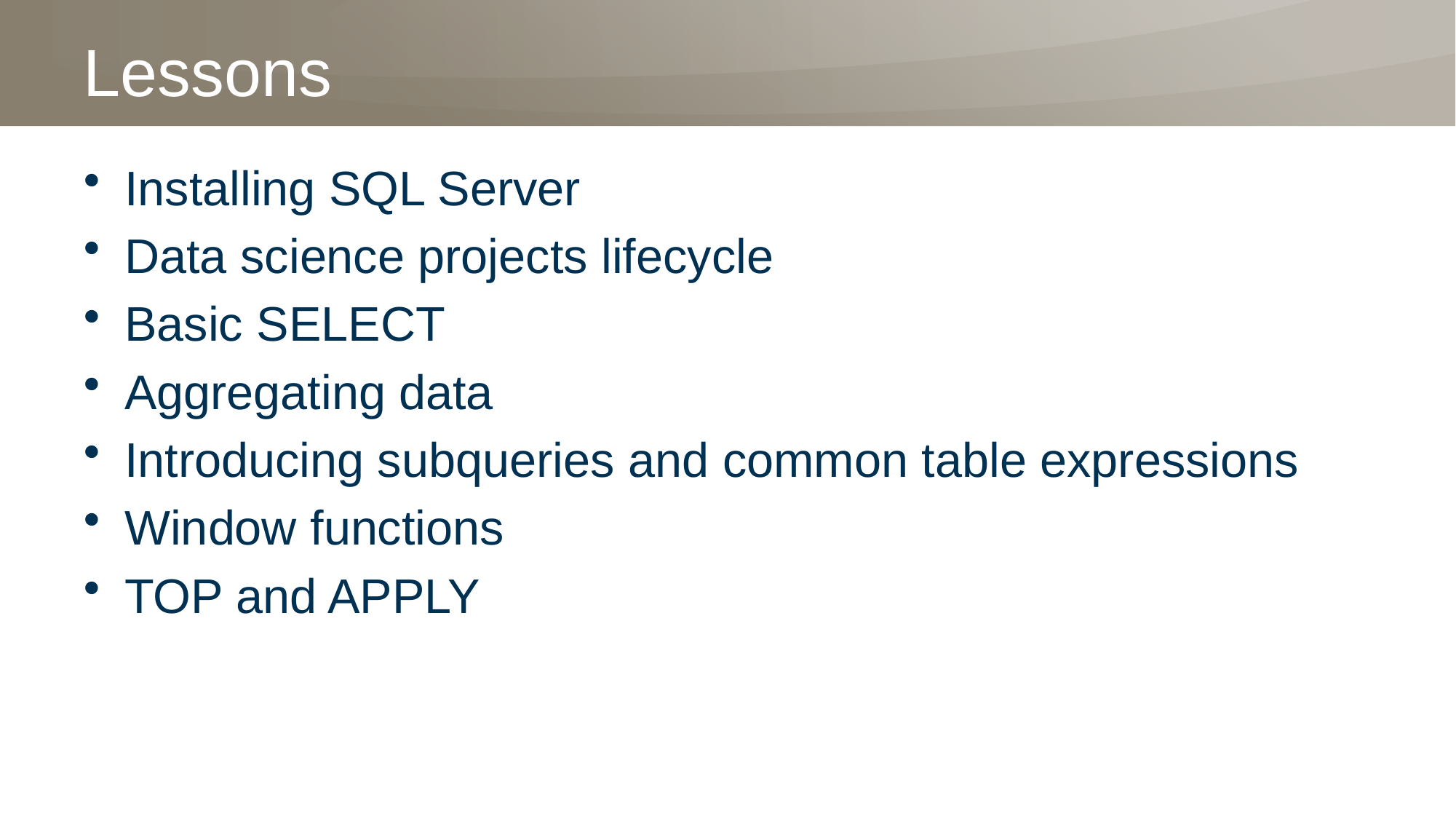

# Lessons
Installing SQL Server
Data science projects lifecycle
Basic SELECT
Aggregating data
Introducing subqueries and common table expressions
Window functions
TOP and APPLY